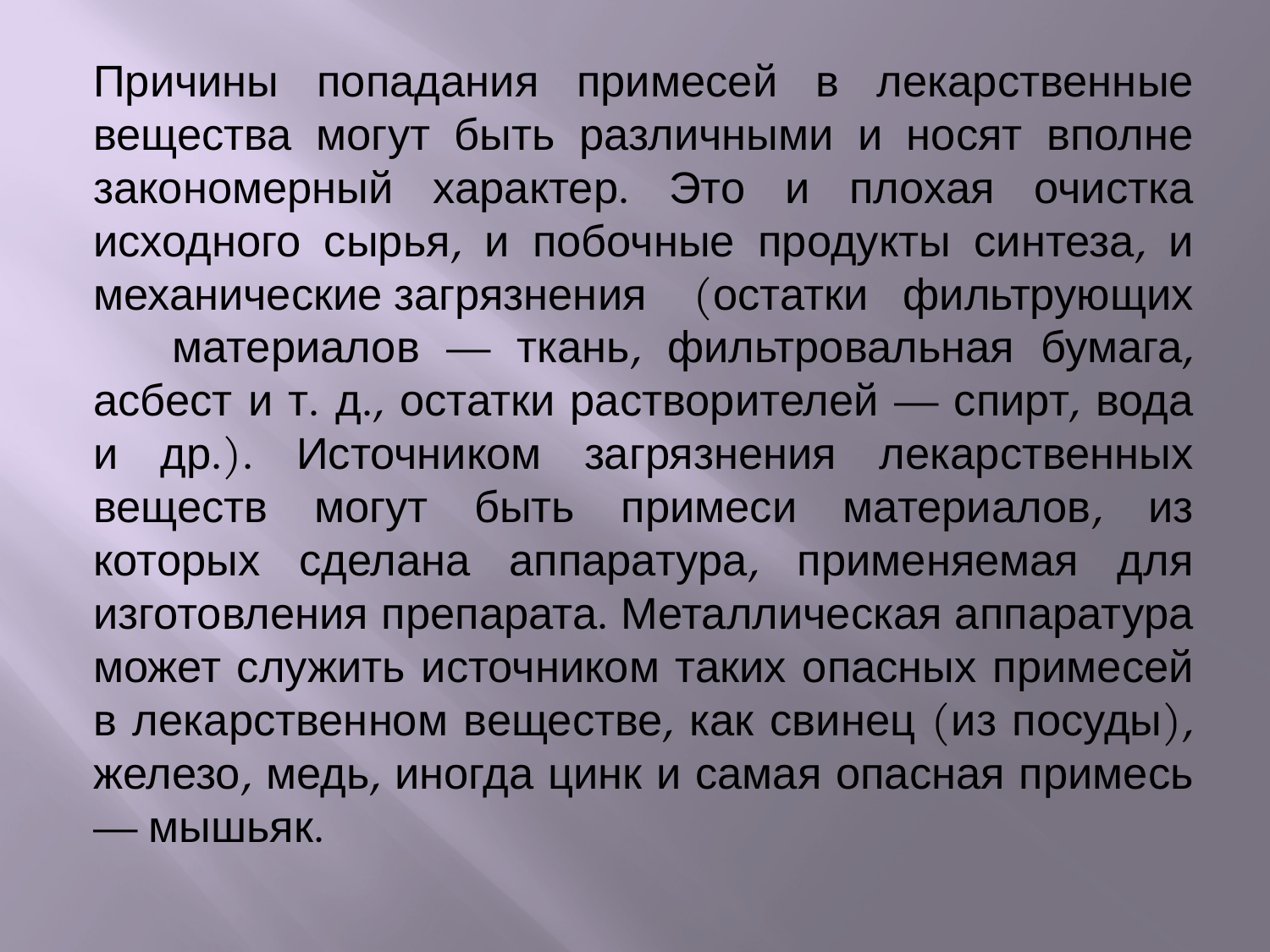

#
Причины попадания примесей в лекарственные вещества могут быть различными и носят вполне законо­мерный характер. Это и плохая очистка исходного сырья, и побочные продукты синтеза, и механические загрязнения    (остатки   фильтрующих    материалов — ткань, фильтровальная бумага, асбест и т. д., остатки растворителей — спирт, вода и др.). Источником загрязнения лекарственных веществ могут быть примеси материалов, из которых сделана аппаратура, при­меняемая для изготовления препарата. Металлическая аппаратура может служить источником таких опасных примесей в лекарственном веществе, как свинец (из посуды), железо, медь, иногда цинк и самая опасная примесь — мышьяк.